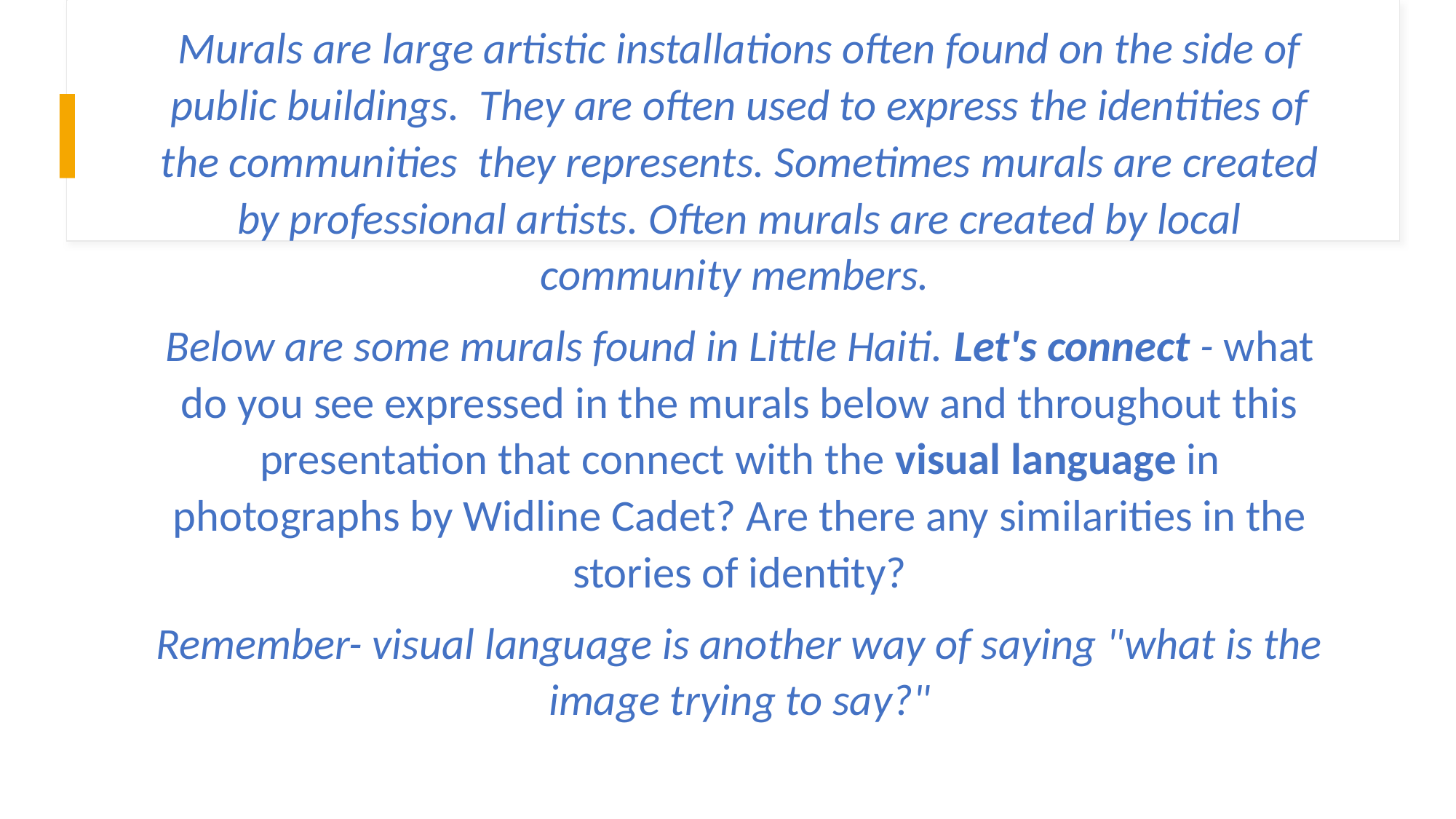

Murals are large artistic installations often found on the side of public buildings.  They are often used to express the identities of the communities  they represents. Sometimes murals are created by professional artists. Often murals are created by local community members.
Below are some murals found in Little Haiti. Let's connect - what do you see expressed in the murals below and throughout this presentation that connect with the visual language in photographs by Widline Cadet? Are there any similarities in the stories of identity?
Remember- visual language is another way of saying "what is the image trying to say?"